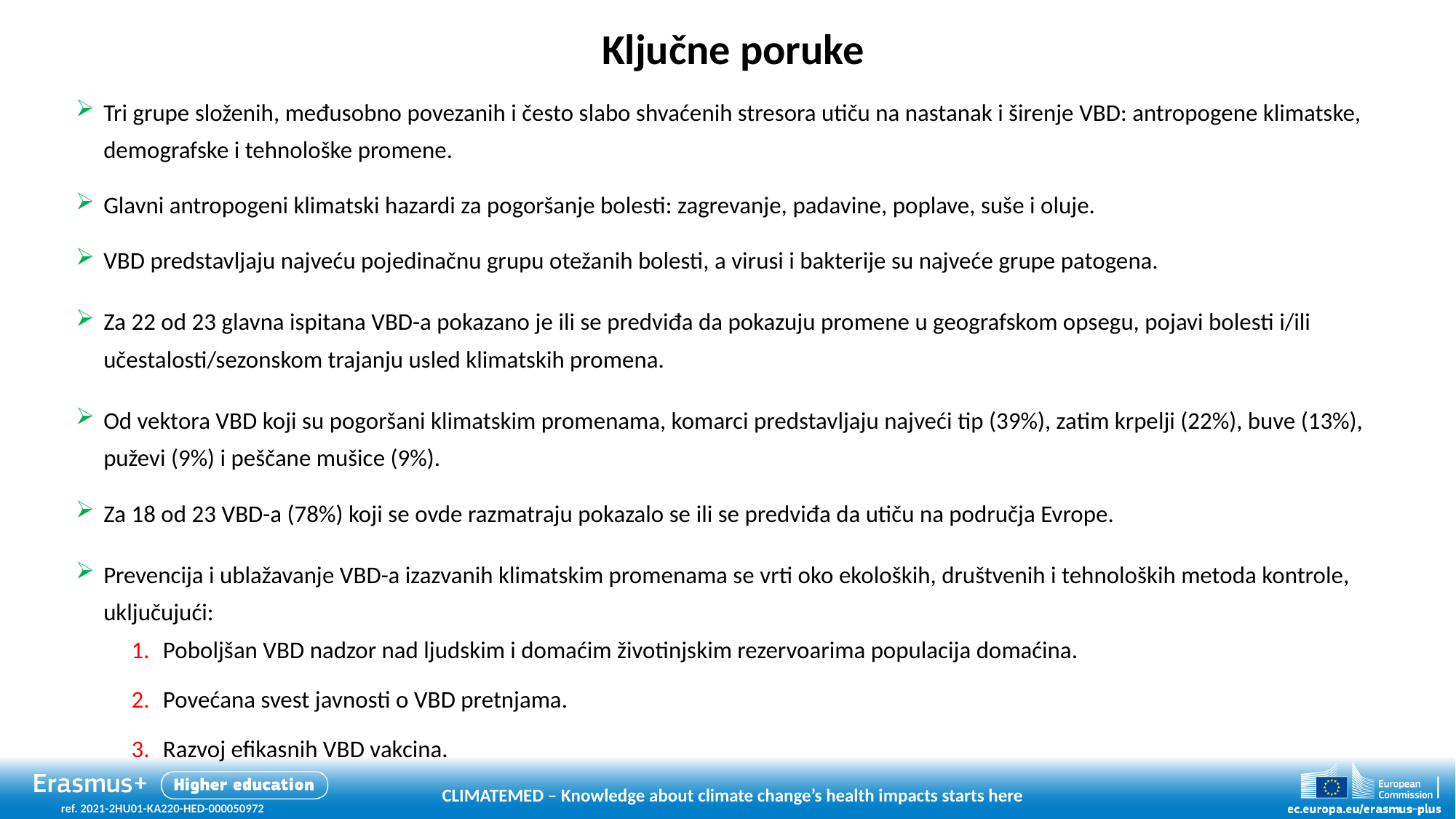

# Ključne poruke
Tri grupe složenih, međusobno povezanih i često slabo shvaćenih stresora utiču na nastanak i širenje VBD: antropogene klimatske, demografske i tehnološke promene.
Glavni antropogeni klimatski hazardi za pogoršanje bolesti: zagrevanje, padavine, poplave, suše i oluje.
VBD predstavljaju najveću pojedinačnu grupu otežanih bolesti, a virusi i bakterije su najveće grupe patogena.
Za 22 od 23 glavna ispitana VBD-a pokazano je ili se predviđa da pokazuju promene u geografskom opsegu, pojavi bolesti i/ili učestalosti/sezonskom trajanju usled klimatskih promena.
Od vektora VBD koji su pogoršani klimatskim promenama, komarci predstavljaju najveći tip (39%), zatim krpelji (22%), buve (13%), puževi (9%) i peščane mušice (9%).
Za 18 od 23 VBD-a (78%) koji se ovde razmatraju pokazalo se ili se predviđa da utiču na područja Evrope.
Prevencija i ublažavanje VBD-a izazvanih klimatskim promenama se vrti oko ekoloških, društvenih i tehnoloških metoda kontrole, uključujući:
Poboljšan VBD nadzor nad ljudskim i domaćim životinjskim rezervoarima populacija domaćina.
Povećana svest javnosti o VBD pretnjama.
Razvoj efikasnih VBD vakcina.